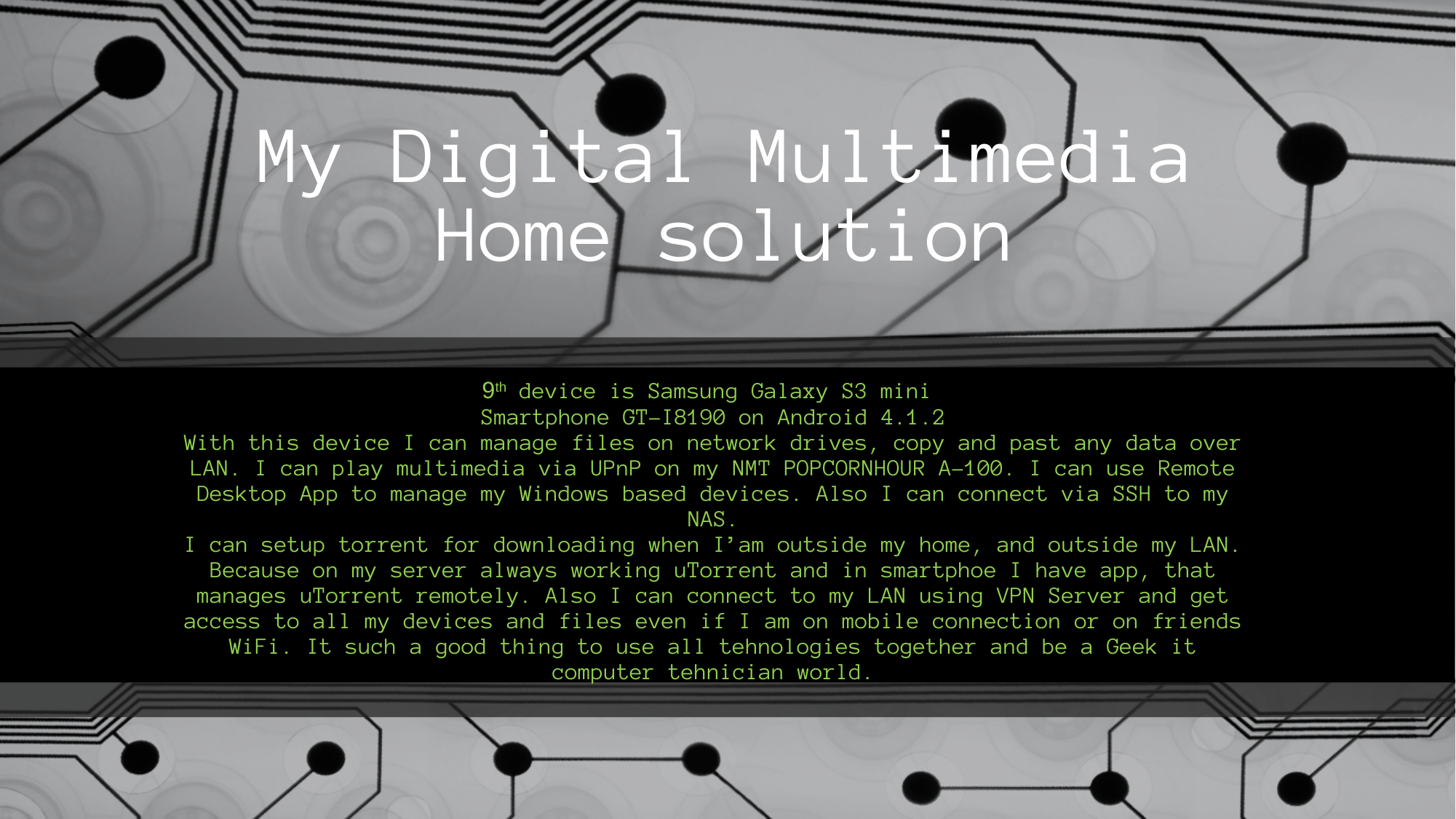

My Digital Multimedia Home solution

9th device is Samsung Galaxy S3 mini
Smartphone GT-I8190 on Android 4.1.2
With this device I can manage files on network drives, copy and past any data over LAN. I can play multimedia via UPnP on my NMT POPCORNHOUR A-100. I can use Remote Desktop App to manage my Windows based devices. Also I can connect via SSH to my NAS.
I can setup torrent for downloading when I’am outside my home, and outside my LAN. Because on my server always working uTorrent and in smartphoe I have app, that manages uTorrent remotely. Also I can connect to my LAN using VPN Server and get access to all my devices and files even if I am on mobile connection or on friends WiFi. It such a good thing to use all tehnologies together and be a Geek it computer tehnician world.